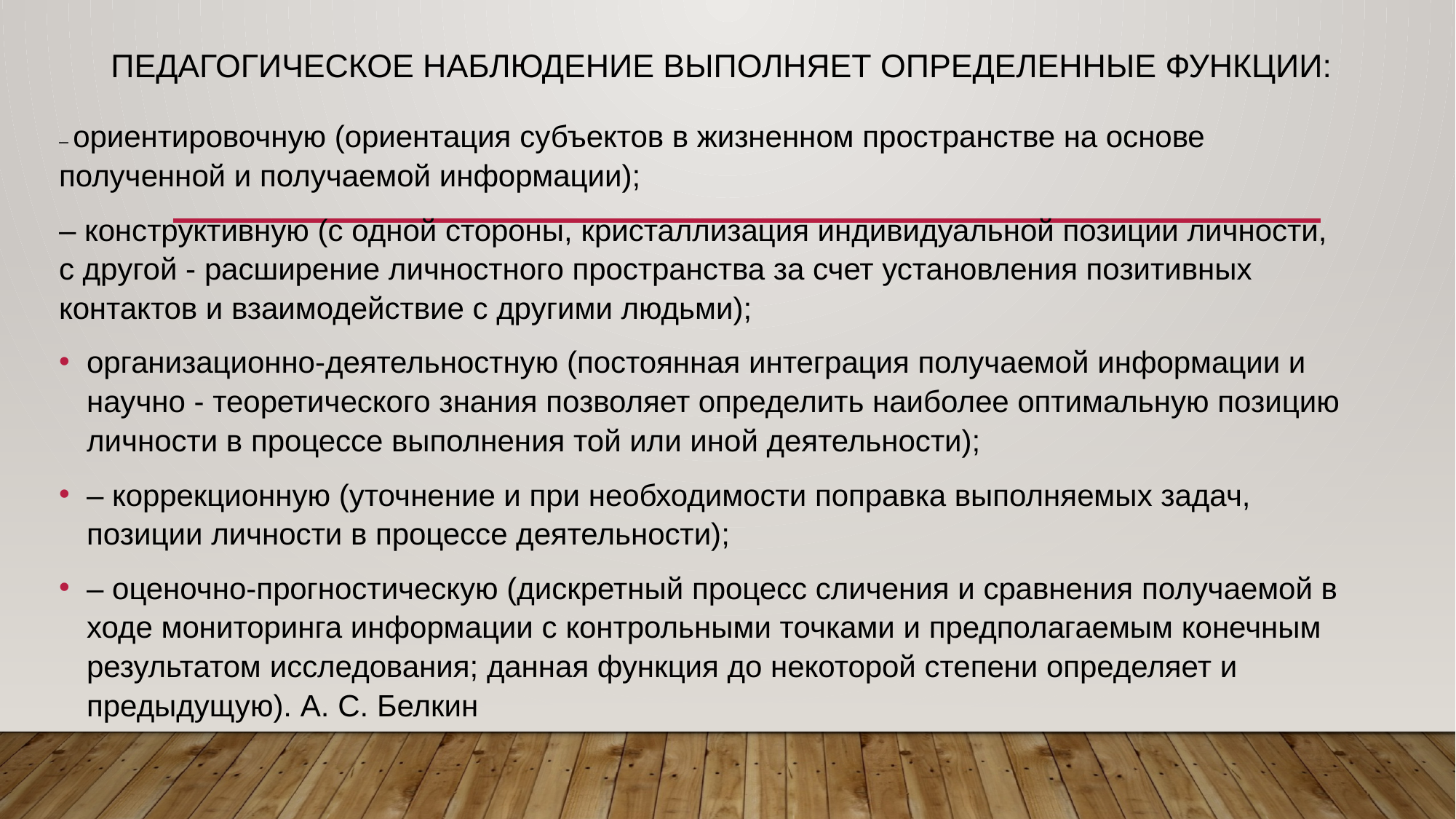

# Педагогическое наблюдение выполняет определенные функции:
– ориентировочную (ориентация субъектов в жизненном пространстве на основе полученной и получаемой информации);
– конструктивную (с одной стороны, кристаллизация индивидуальной позиции личности, с другой - расширение личностного пространства за счет установления позитивных контактов и взаимодействие с другими людьми);
организационно-деятельностную (постоянная интеграция получаемой информации и научно - теоретического знания позволяет определить наиболее оптимальную позицию личности в процессе выполнения той или иной деятельности);
– коррекционную (уточнение и при необходимости поправка выполняемых задач, позиции личности в процессе деятельности);
– оценочно-прогностическую (дискретный процесс сличения и сравнения получаемой в ходе мониторинга информации с контрольными точками и предполагаемым конечным результатом исследования; данная функция до некоторой степени определяет и предыдущую). А. С. Белкин